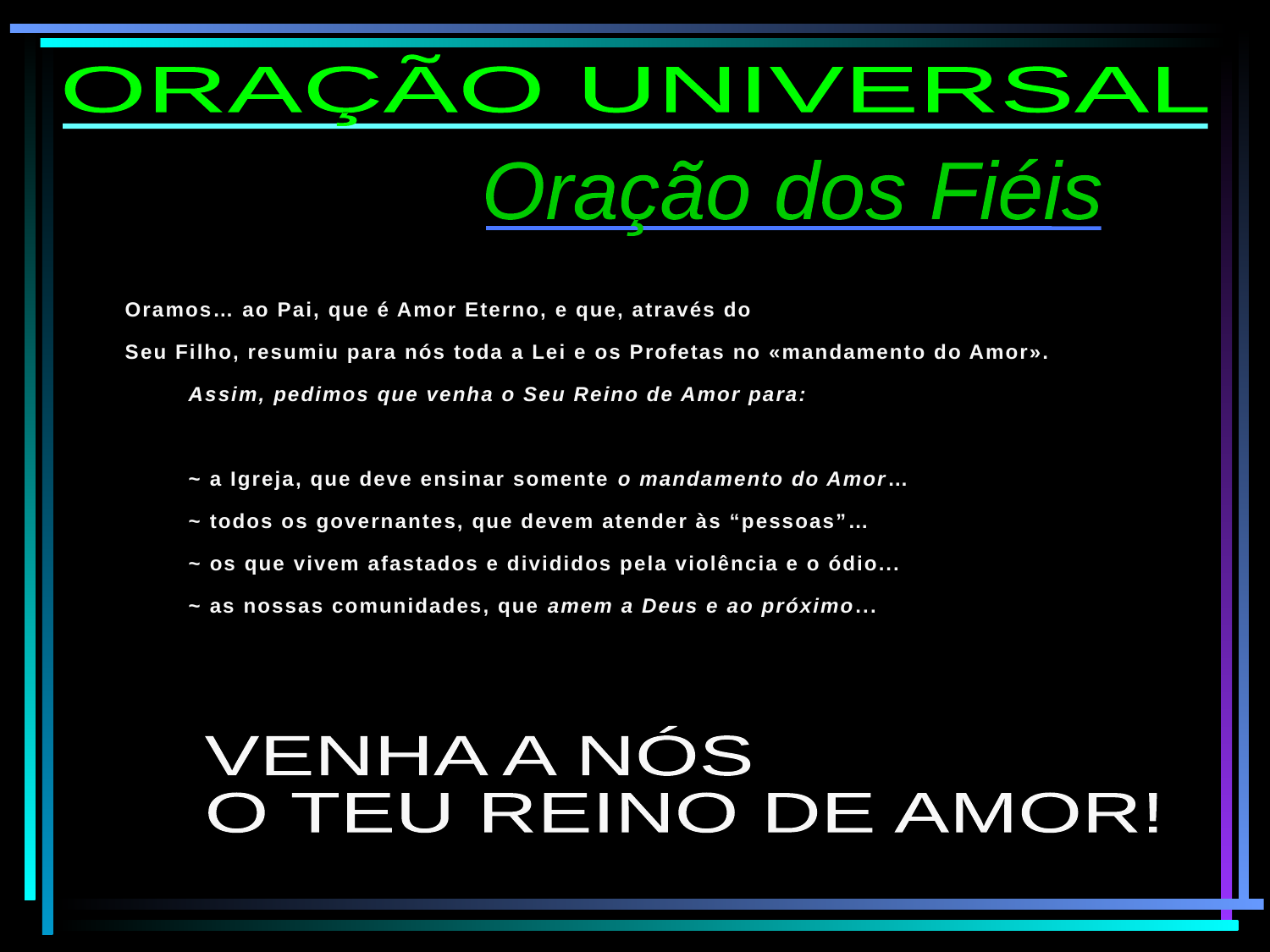

ORAÇÃO UNIVERSAL

Oração dos Fiéis

Oramos… ao Pai, que é Amor Eterno, e que, através do
Seu Filho, resumiu para nós toda a Lei e os Profetas no «mandamento do Amor».
Assim, pedimos que venha o Seu Reino de Amor para:

~ a Igreja, que deve ensinar somente o mandamento do Amor…
~ todos os governantes, que devem atender às “pessoas”…
~ os que vivem afastados e divididos pela violência e o ódio...
~ as nossas comunidades, que amem a Deus e ao próximo...
VENHA A NÓS
O TEU REINO DE AMOR!